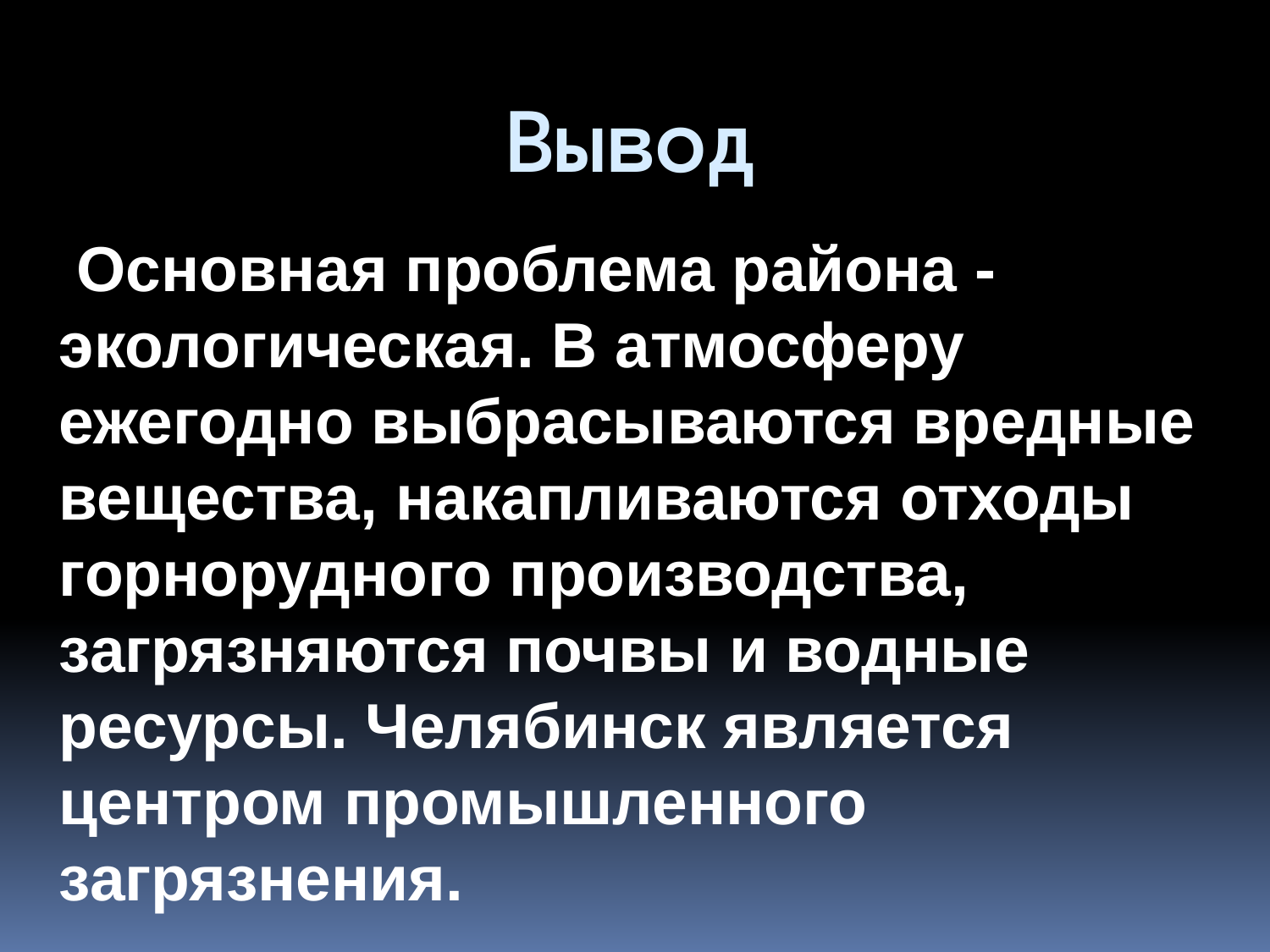

# Вывод
 Основная проблема района - экологическая. В атмосферу ежегодно выбрасываются вредные вещества, накапливаются отходы горнорудного производства, загрязняются почвы и водные ресурсы. Челябинск является центром промышленного загрязнения.